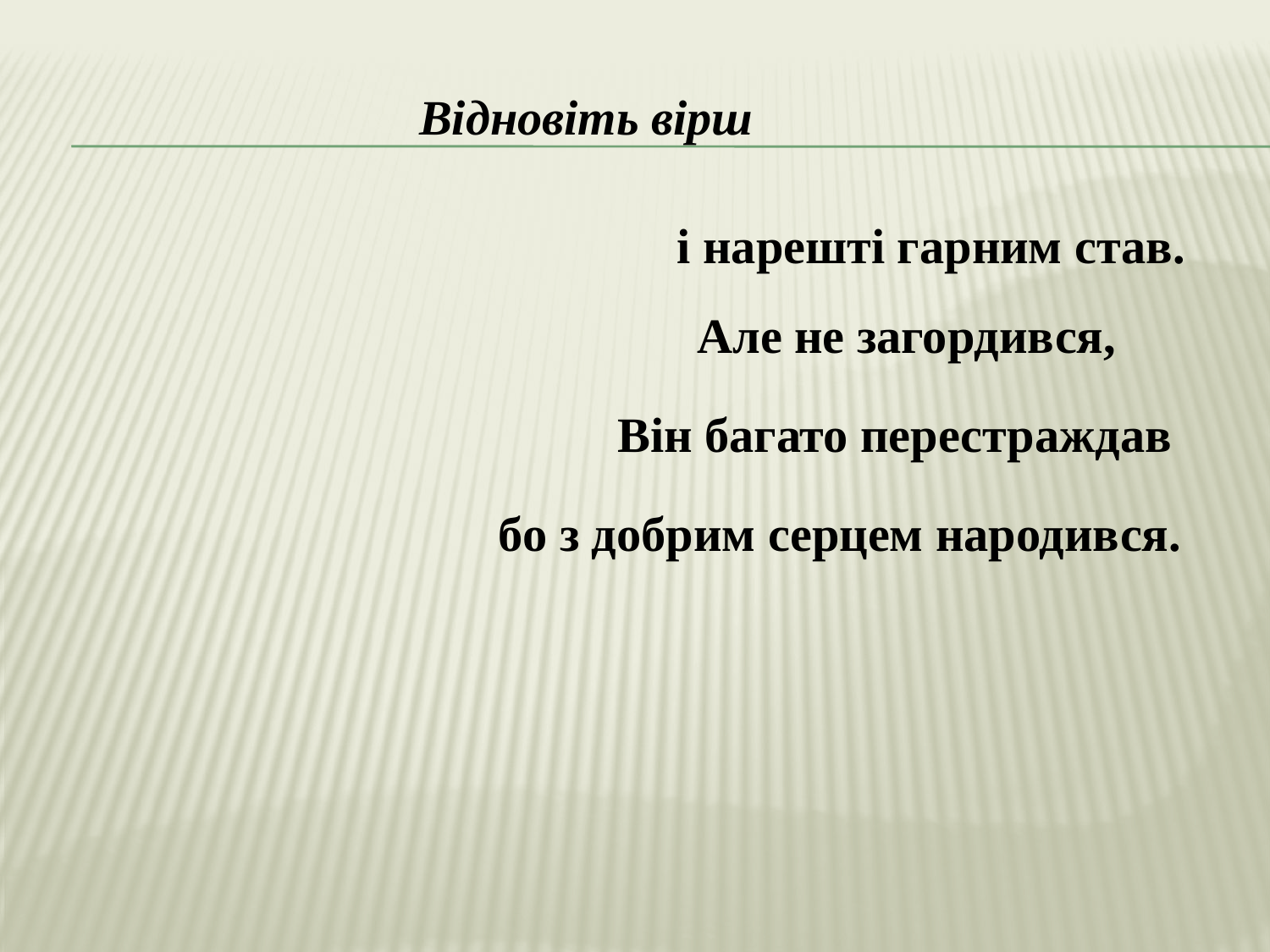

Відновіть вірш
і нарешті гарним став.
Але не загордився,
Він багато перестраждав
бо з добрим серцем народився.